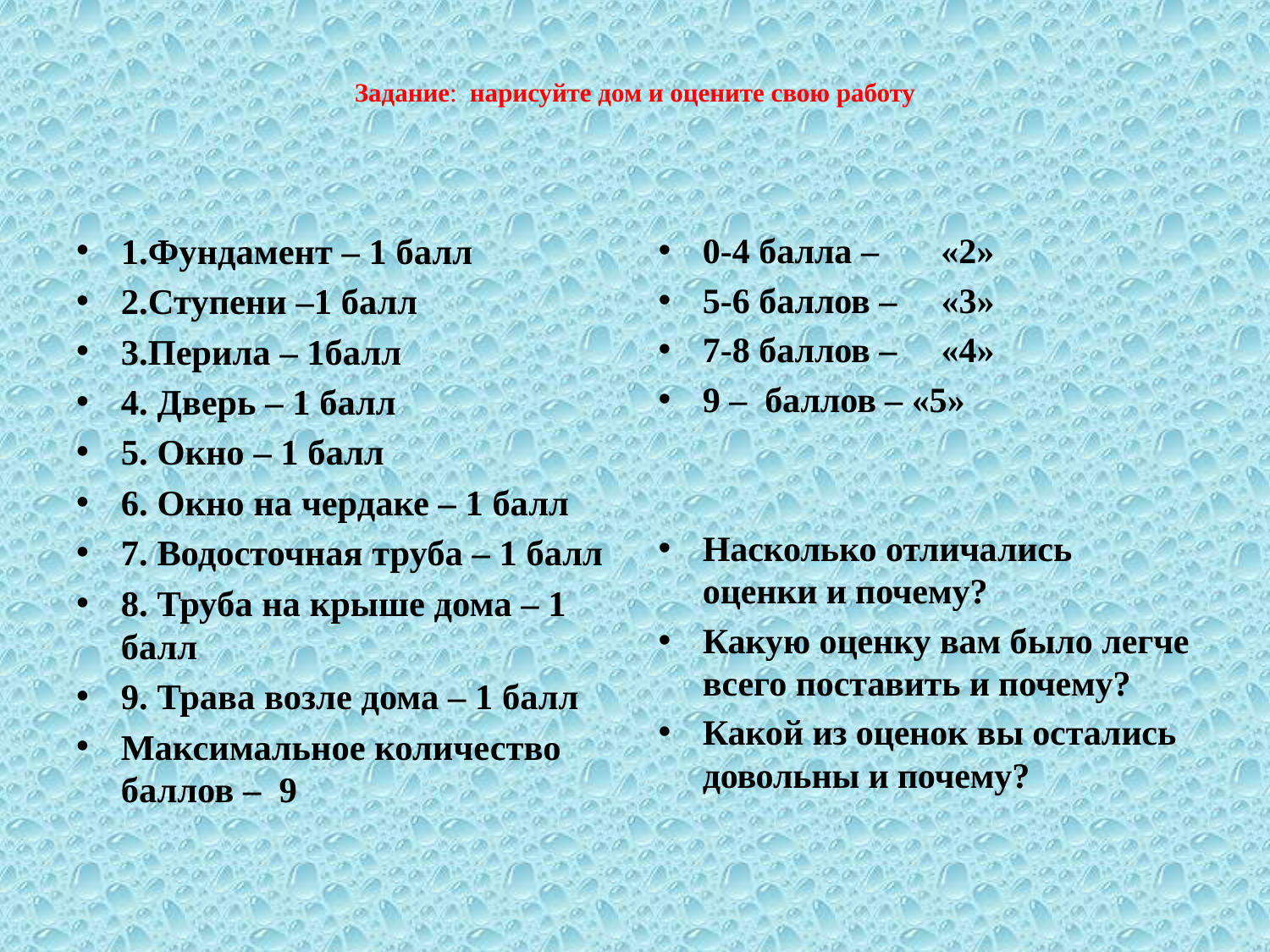

# Задание:  нарисуйте дом и оцените свою работу
1.Фундамент – 1 балл
2.Ступени –1 балл
3.Перила – 1балл
4. Дверь – 1 балл
5. Окно – 1 балл
6. Окно на чердаке – 1 балл
7. Водосточная труба – 1 балл
8. Труба на крыше дома – 1 балл
9. Трава возле дома – 1 балл
Максимальное количество баллов –  9
0-4 балла –       «2»
5-6 баллов –     «3»
7-8 баллов –     «4»
9 –  баллов – «5»

Насколько отличались оценки и почему?
Какую оценку вам было легче всего поставить и почему?
Какой из оценок вы остались довольны и почему?